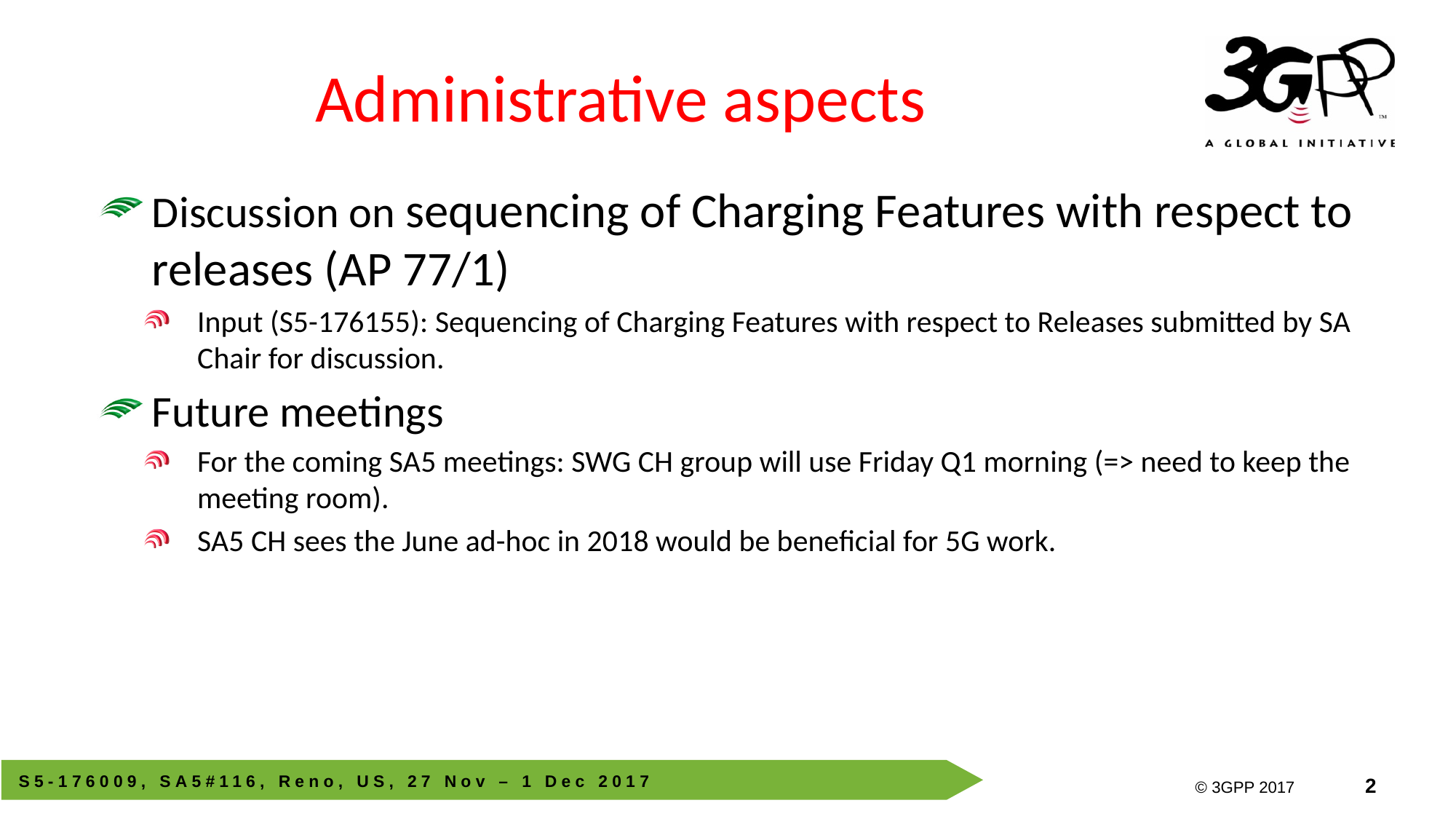

# Administrative aspects
Discussion on sequencing of Charging Features with respect to releases (AP 77/1)
Input (S5-176155): Sequencing of Charging Features with respect to Releases submitted by SA Chair for discussion.
Future meetings
For the coming SA5 meetings: SWG CH group will use Friday Q1 morning (=> need to keep the meeting room).
SA5 CH sees the June ad-hoc in 2018 would be beneficial for 5G work.